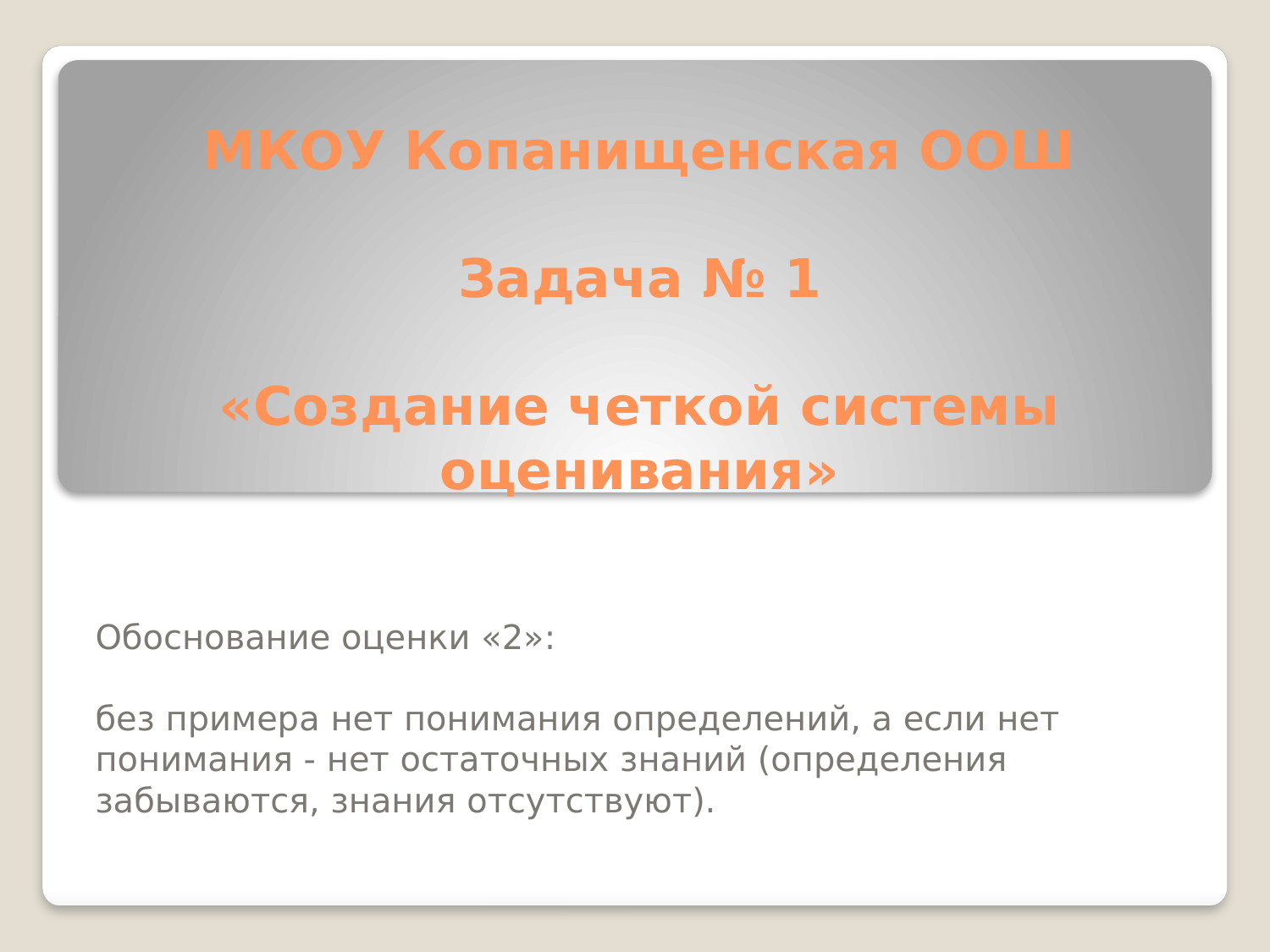

# МКОУ Копанищенская ООШ Задача № 1 «Создание четкой системы оценивания»
Обоснование оценки «2»:

без примера нет понимания определений, а если нет понимания - нет остаточных знаний (определения забываются, знания отсутствуют).